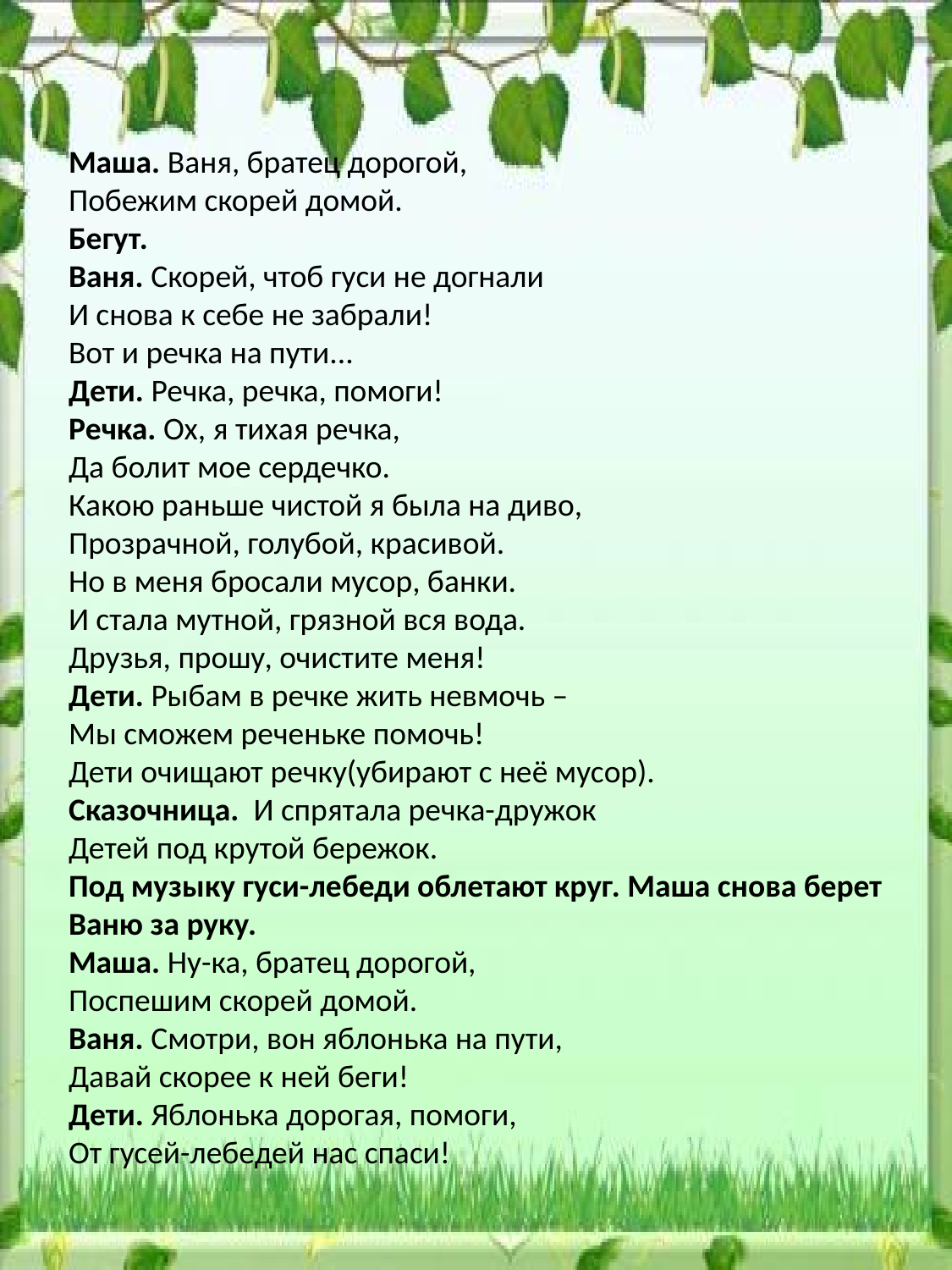

Маша. Ваня, братец дорогой,
Побежим скорей домой.
Бегут.
Ваня. Скорей, чтоб гуси не догнали
И снова к себе не забрали!
Вот и речка на пути...
Дети. Речка, речка, помоги!
Речка. Ох, я тихая речка,
Да болит мое сердечко.
Какою раньше чистой я была на диво,
Прозрачной, голубой, красивой.
Но в меня бросали мусор, банки.
И стала мутной, грязной вся вода.
Друзья, прошу, очистите меня!
Дети. Рыбам в речке жить невмочь –
Мы сможем реченьке помочь!
Дети очищают речку(убирают с неё мусор).
Сказочница.  И спрятала речка-дружок
Детей под крутой бережок.
Под музыку гуси-лебеди облетают круг. Маша снова берет Ваню за руку.
Маша. Ну-ка, братец дорогой,
Поспешим скорей домой.
Ваня. Смотри, вон яблонька на пути,
Давай скорее к ней беги!
Дети. Яблонька дорогая, помоги,
От гусей-лебедей нас спаси!